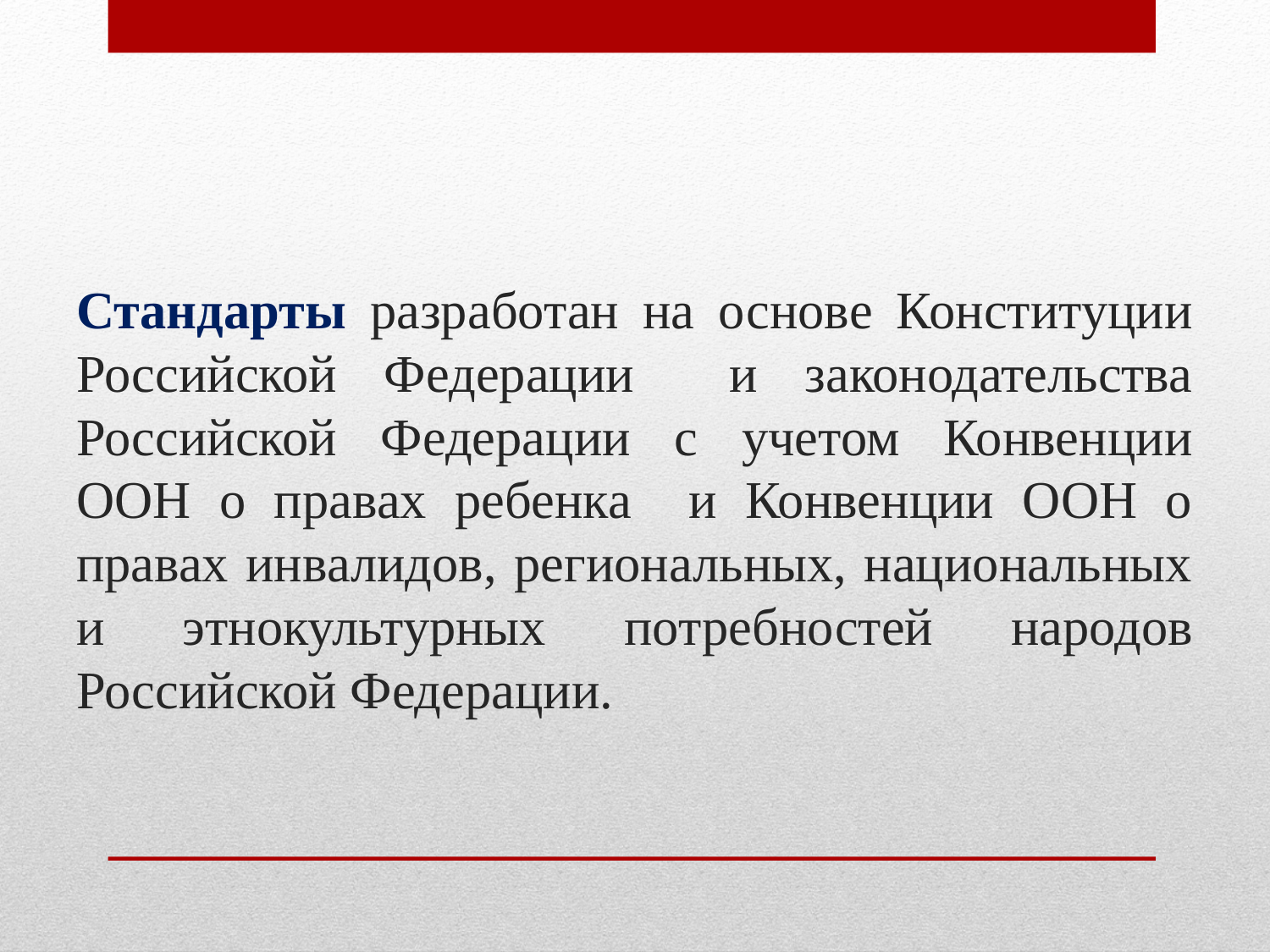

# Стандарты разработан на основе Конституции Российской Федерации  и законодательства Российской Федерации с учетом Конвенции ООН о правах ребенка  и Конвенции ООН о правах инвалидов, региональных, национальных и этнокультурных потребностей народов Российской Федерации.